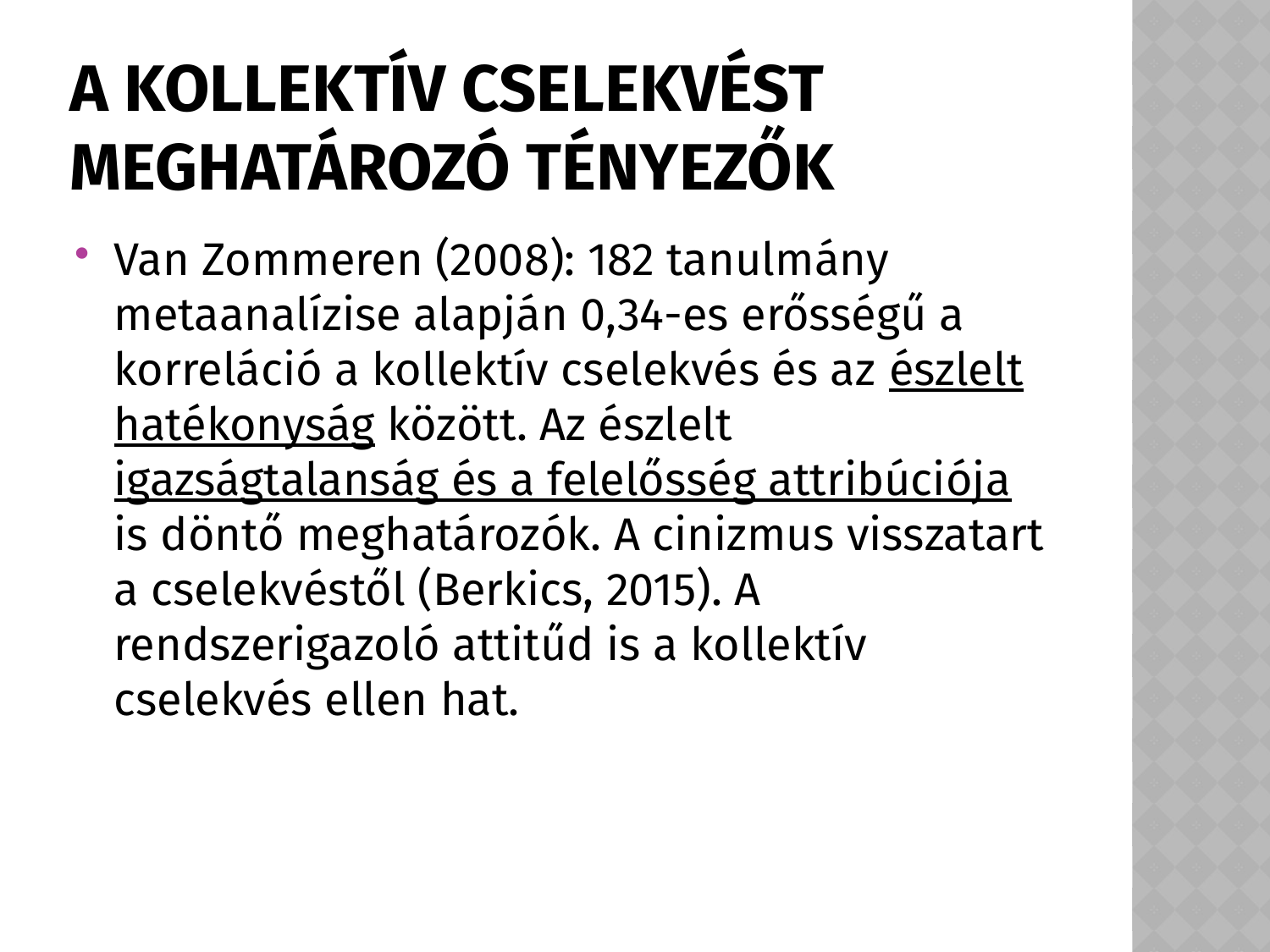

# A kollektív cselekvést meghatározó tényezők
Van Zommeren (2008): 182 tanulmány metaanalízise alapján 0,34-es erősségű a korreláció a kollektív cselekvés és az észlelt hatékonyság között. Az észlelt igazságtalanság és a felelősség attribúciója is döntő meghatározók. A cinizmus visszatart a cselekvéstől (Berkics, 2015). A rendszerigazoló attitűd is a kollektív cselekvés ellen hat.